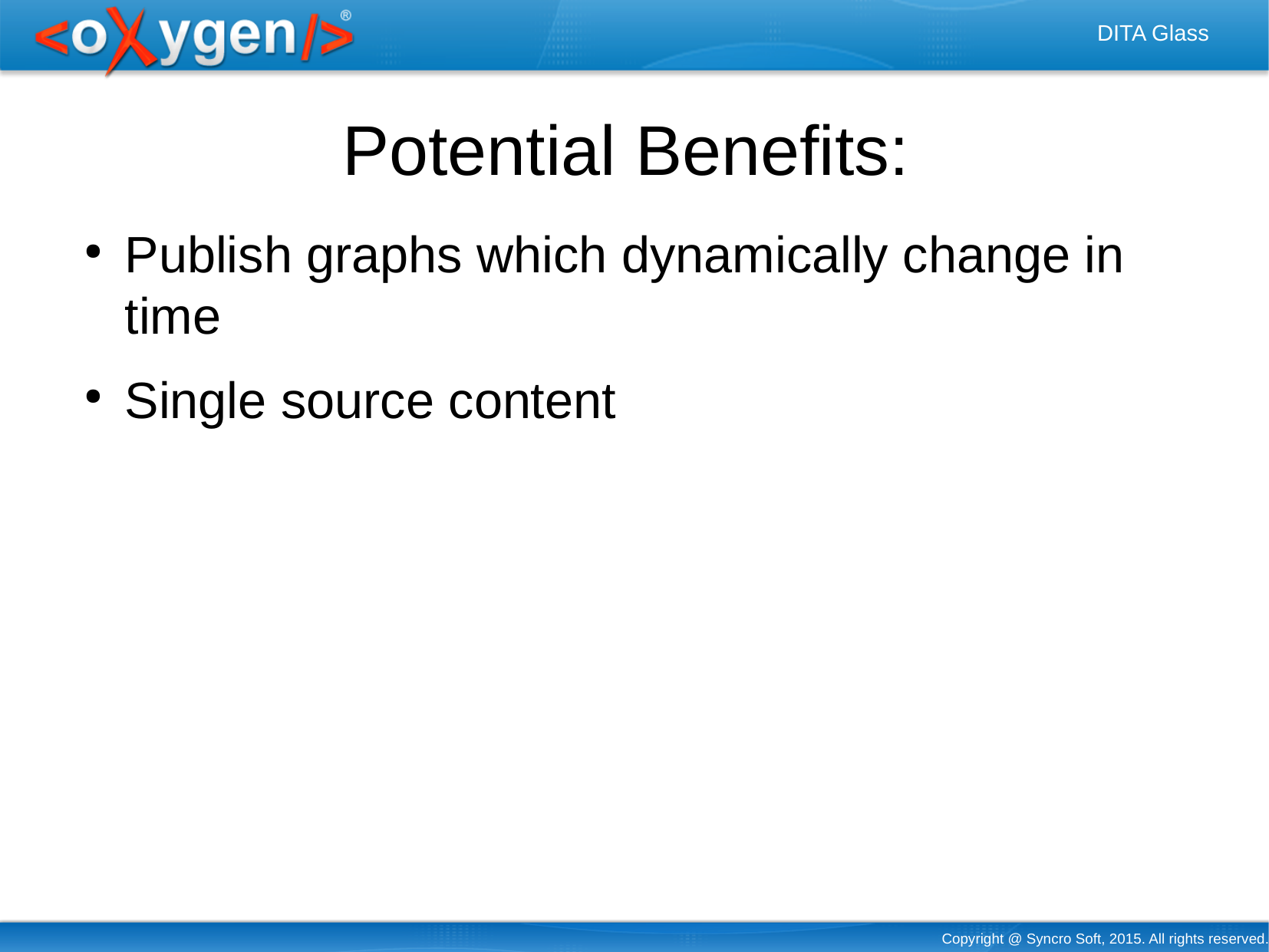

Potential Benefits:
Publish graphs which dynamically change in time
Single source content